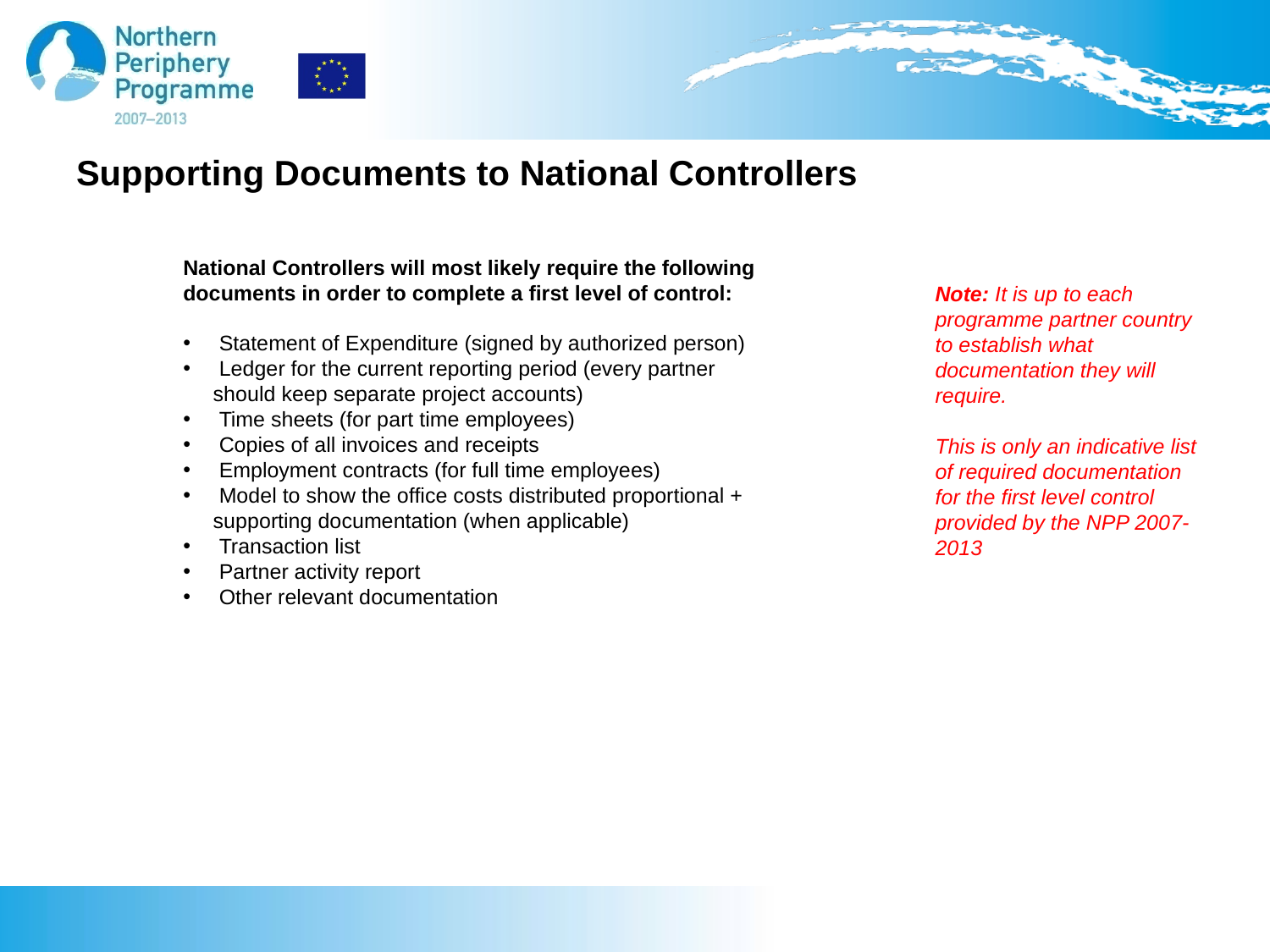

# Supporting Documents to National Controllers
National Controllers will most likely require the following documents in order to complete a first level of control:
 Statement of Expenditure (signed by authorized person)
 Ledger for the current reporting period (every partner should keep separate project accounts)
 Time sheets (for part time employees)
 Copies of all invoices and receipts
 Employment contracts (for full time employees)
 Model to show the office costs distributed proportional + supporting documentation (when applicable)
 Transaction list
 Partner activity report
 Other relevant documentation
Note: It is up to each programme partner country to establish what documentation they will require.

This is only an indicative list of required documentation for the first level control provided by the NPP 2007-2013